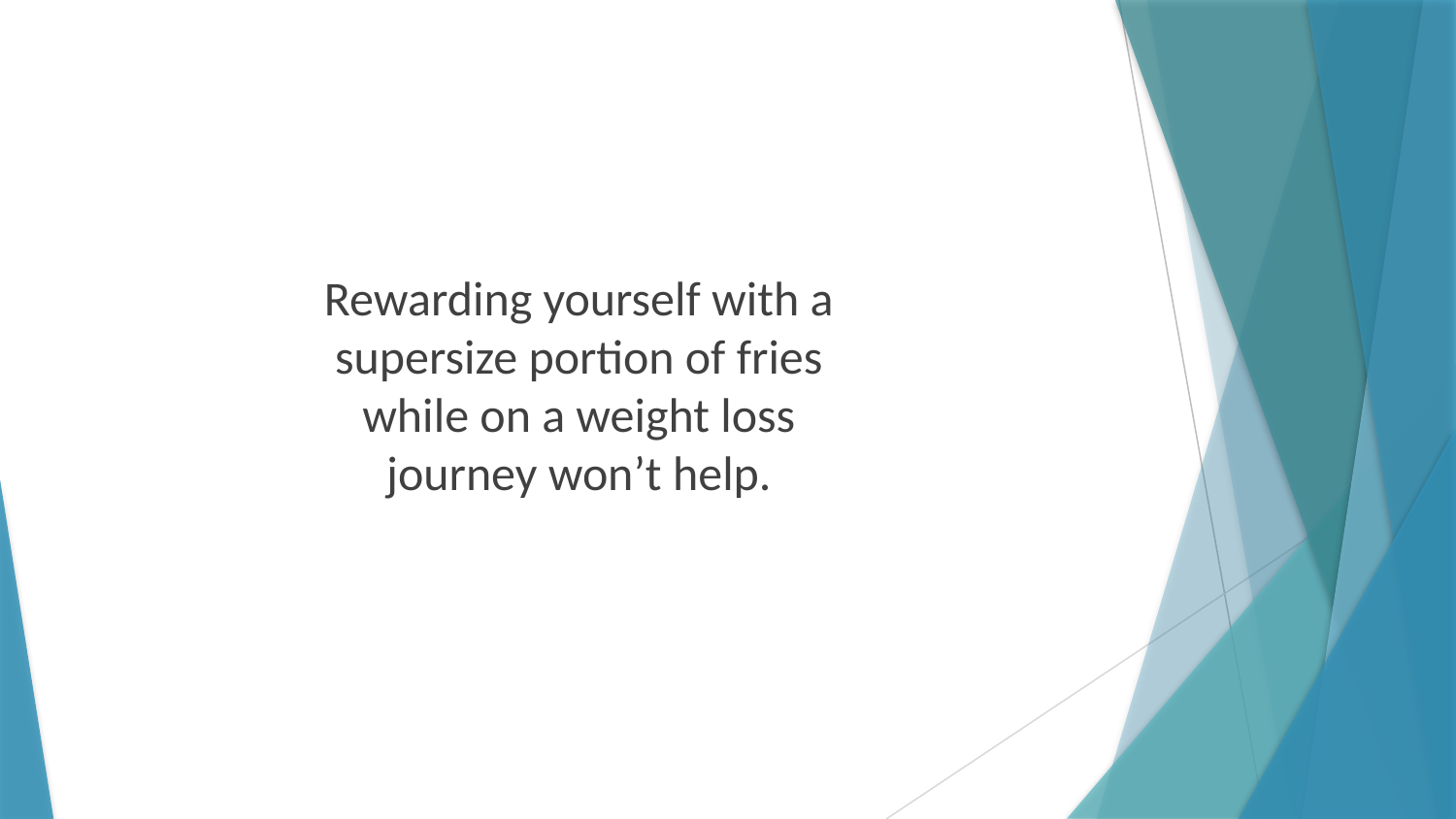

Rewarding yourself with a supersize portion of fries while on a weight loss journey won’t help.